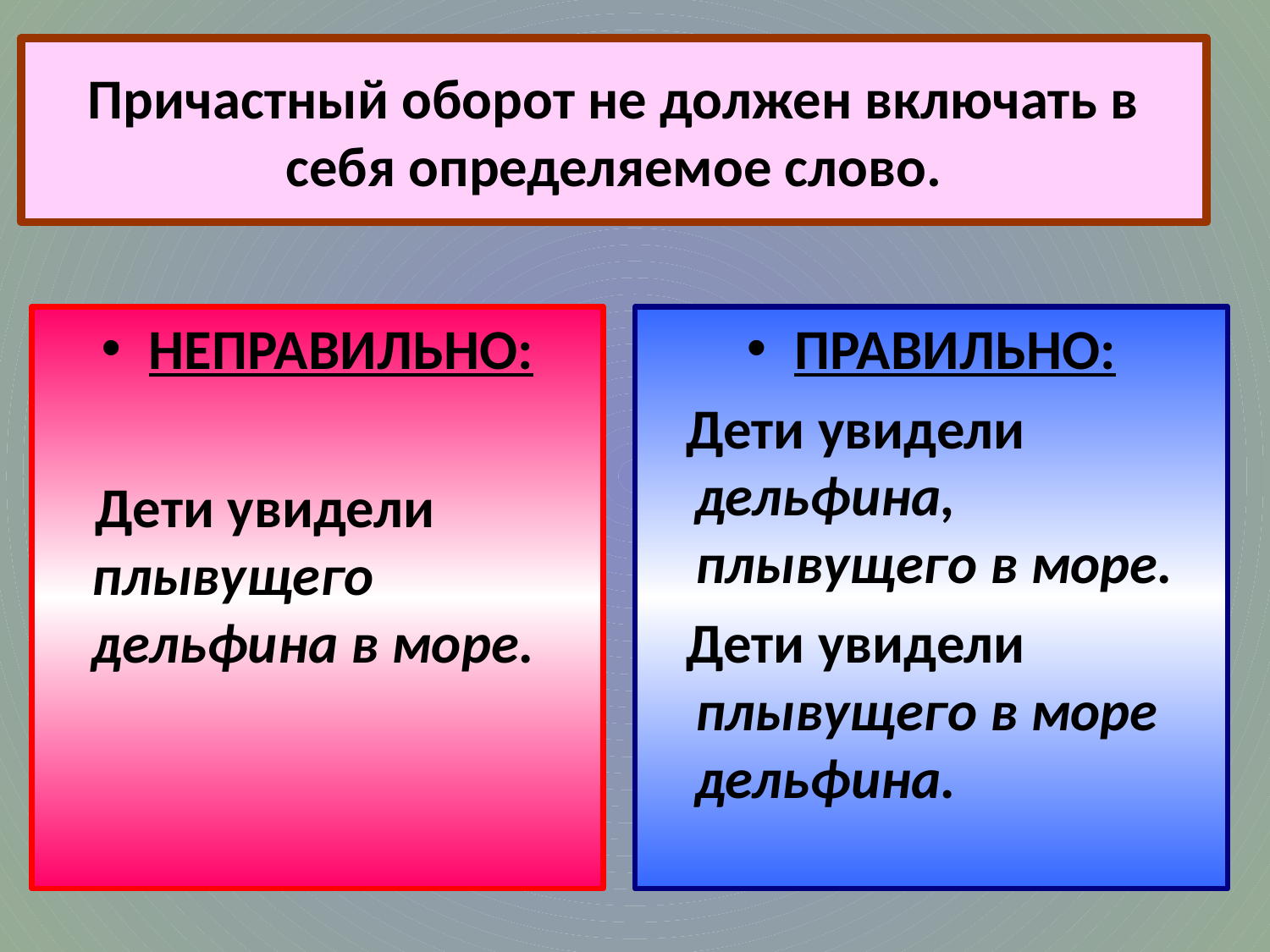

# Причастный оборот не должен включать в себя определяемое слово.
НЕПРАВИЛЬНО:

    Дети увидели плывущего дельфина в море.
ПРАВИЛЬНО:
   Дети увидели дельфина, плывущего в море.
   Дети увидели плывущего в море дельфина.